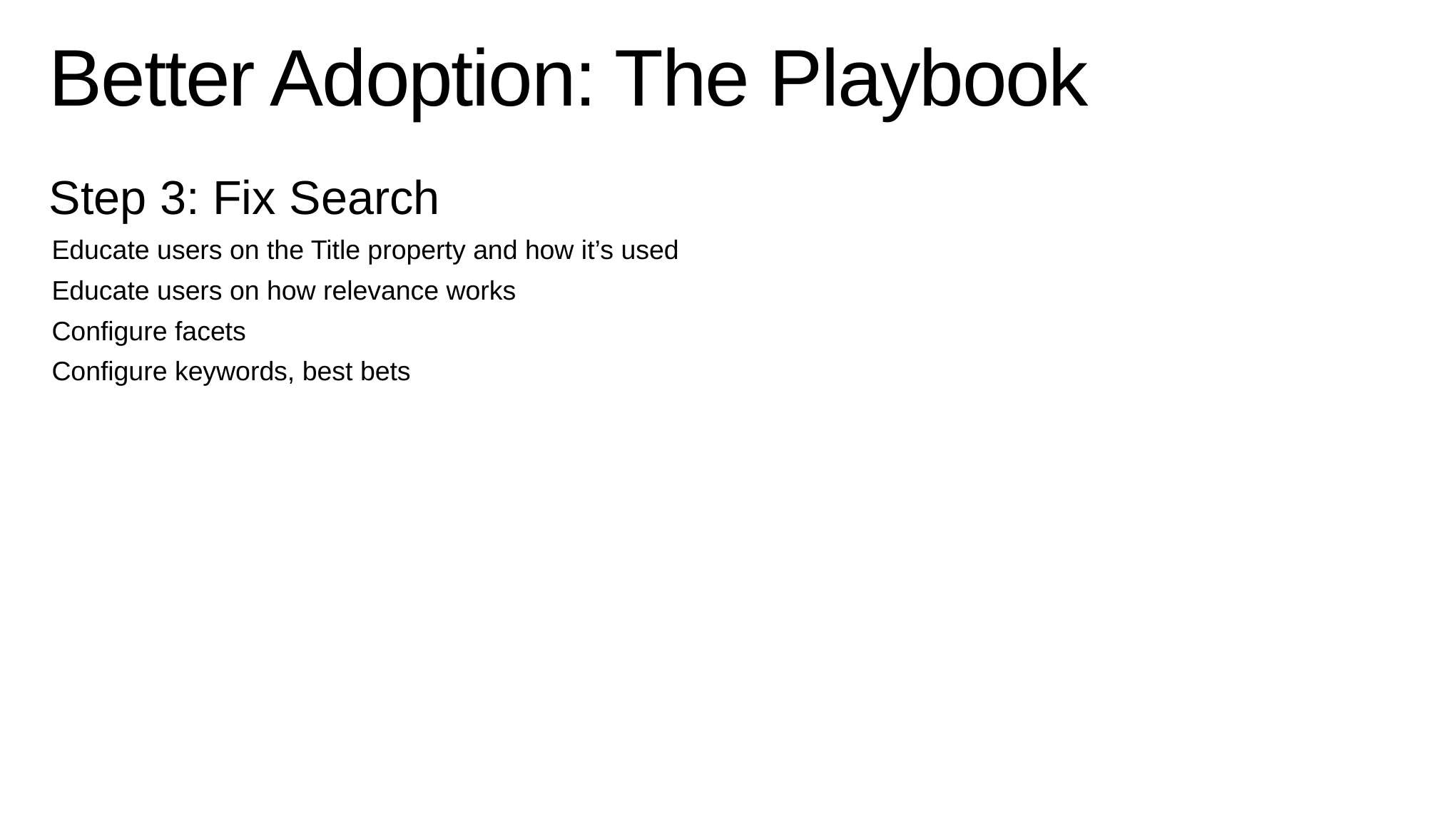

# Better Adoption: The Playbook
Step 3: Fix Search
Educate users on the Title property and how it’s used
Educate users on how relevance works
Configure facets
Configure keywords, best bets